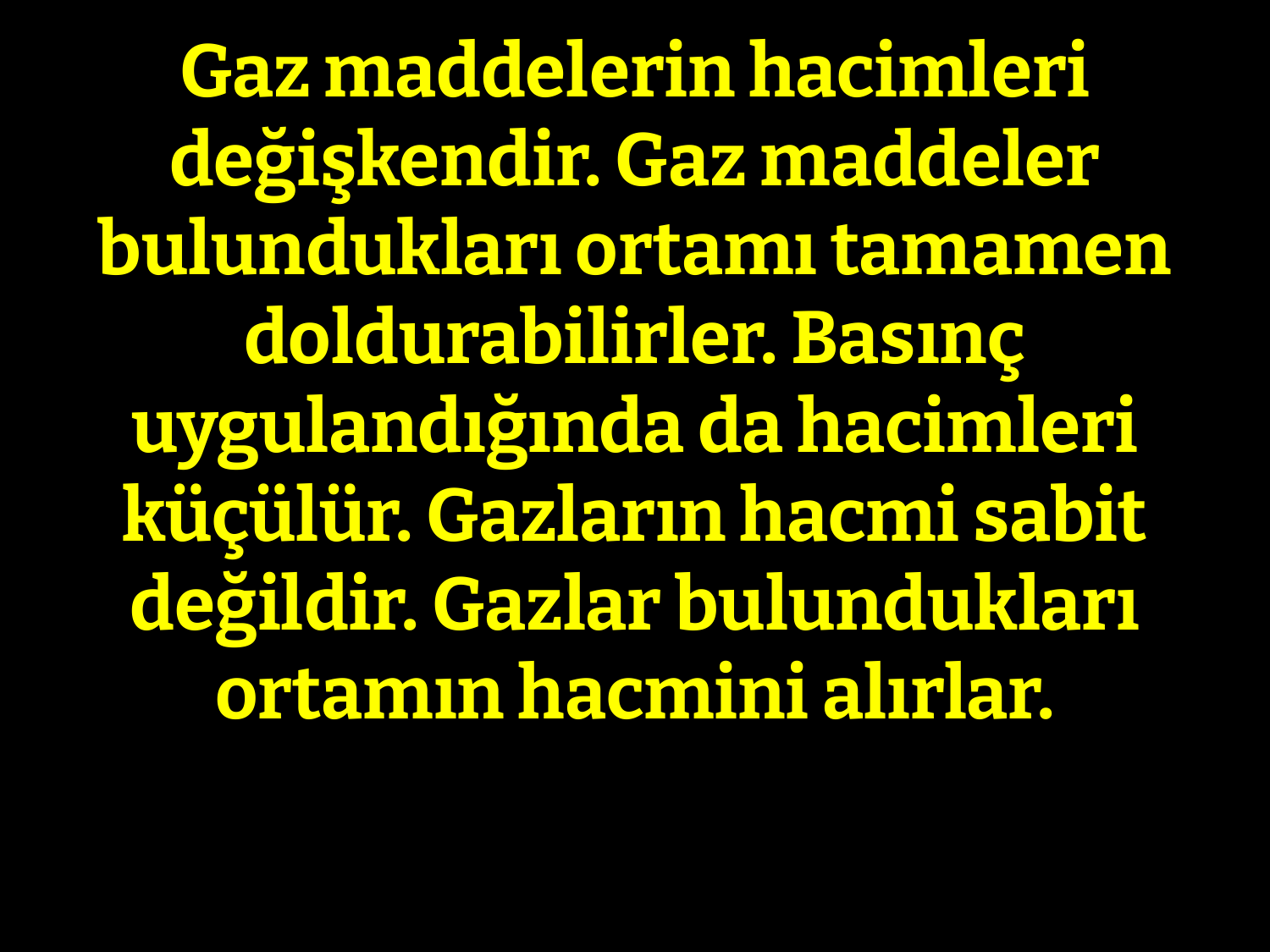

Gaz maddelerin hacimleri değişkendir. Gaz maddeler bulundukları ortamı tamamen doldurabilirler. Basınç uygulandığında da hacimleri küçülür. Gazların hacmi sabit değildir. Gazlar bulundukları ortamın hacmini alırlar.
#